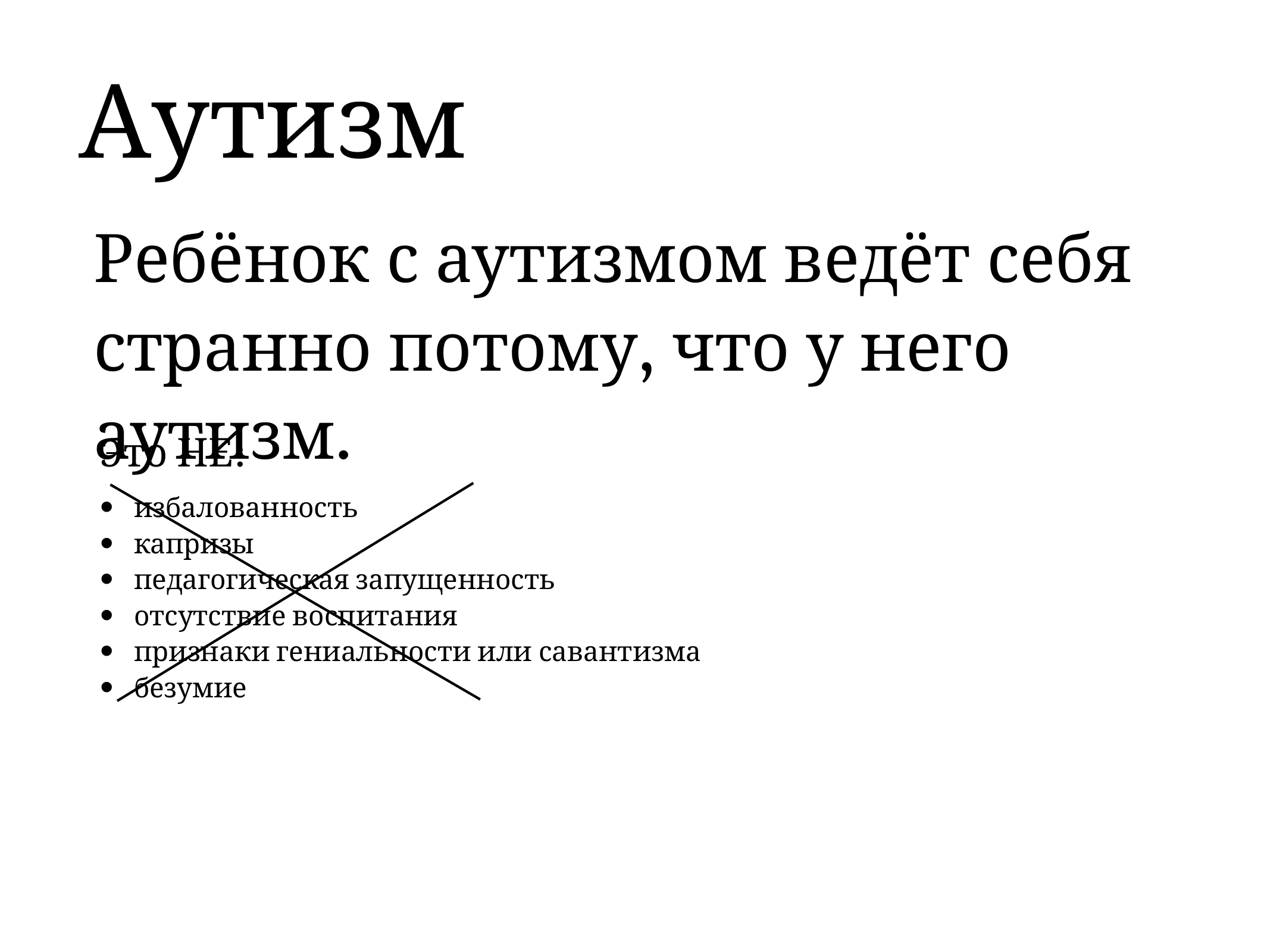

Аутизм
Ребёнок с аутизмом ведёт себя странно потому, что у него аутизм.
Это НЕ:
избалованность
капризы
педагогическая запущенность
отсутствие воспитания
признаки гениальности или савантизма
безумие